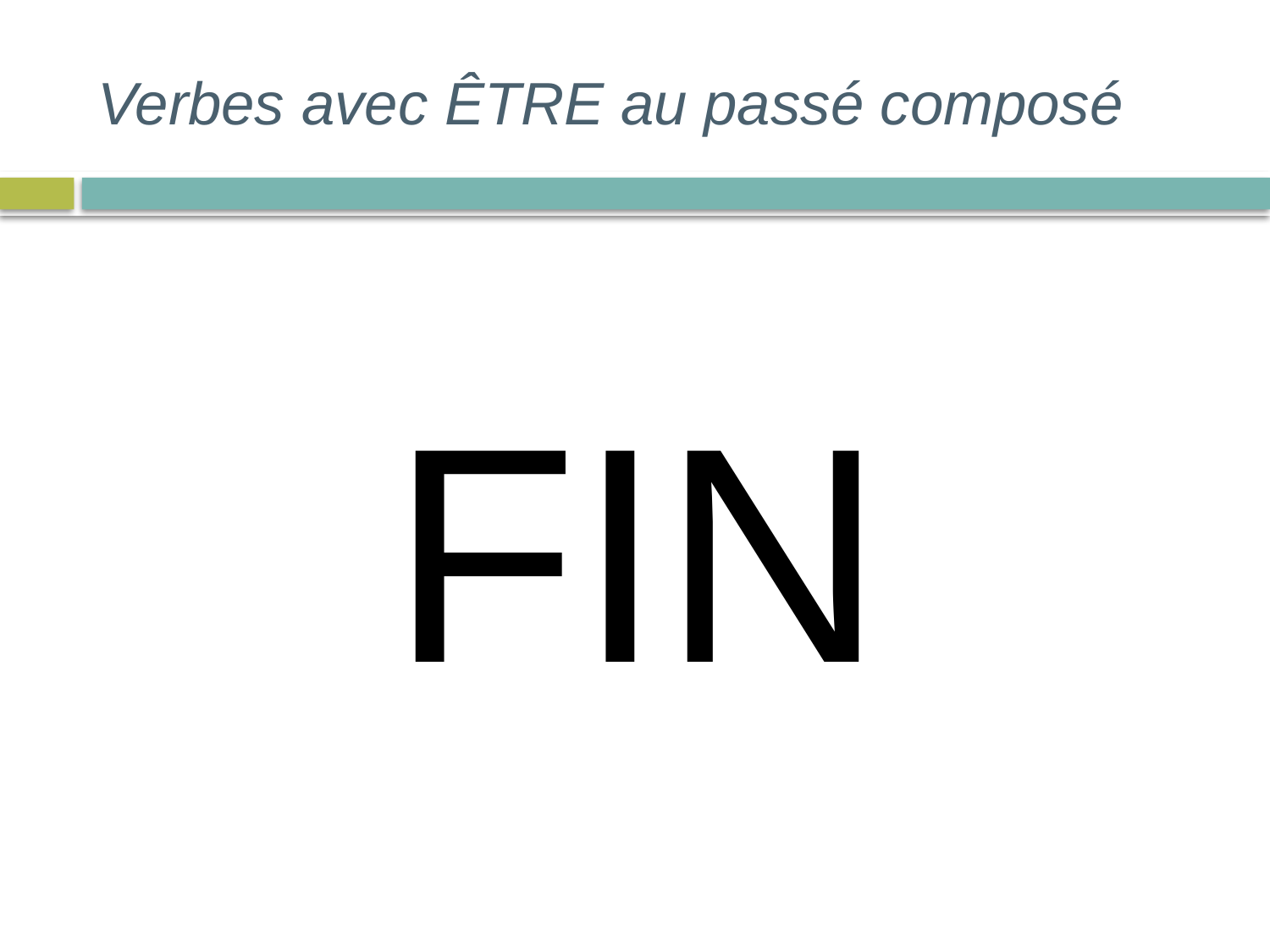

# Verbes avec ÊTRE au passé composé
FIN